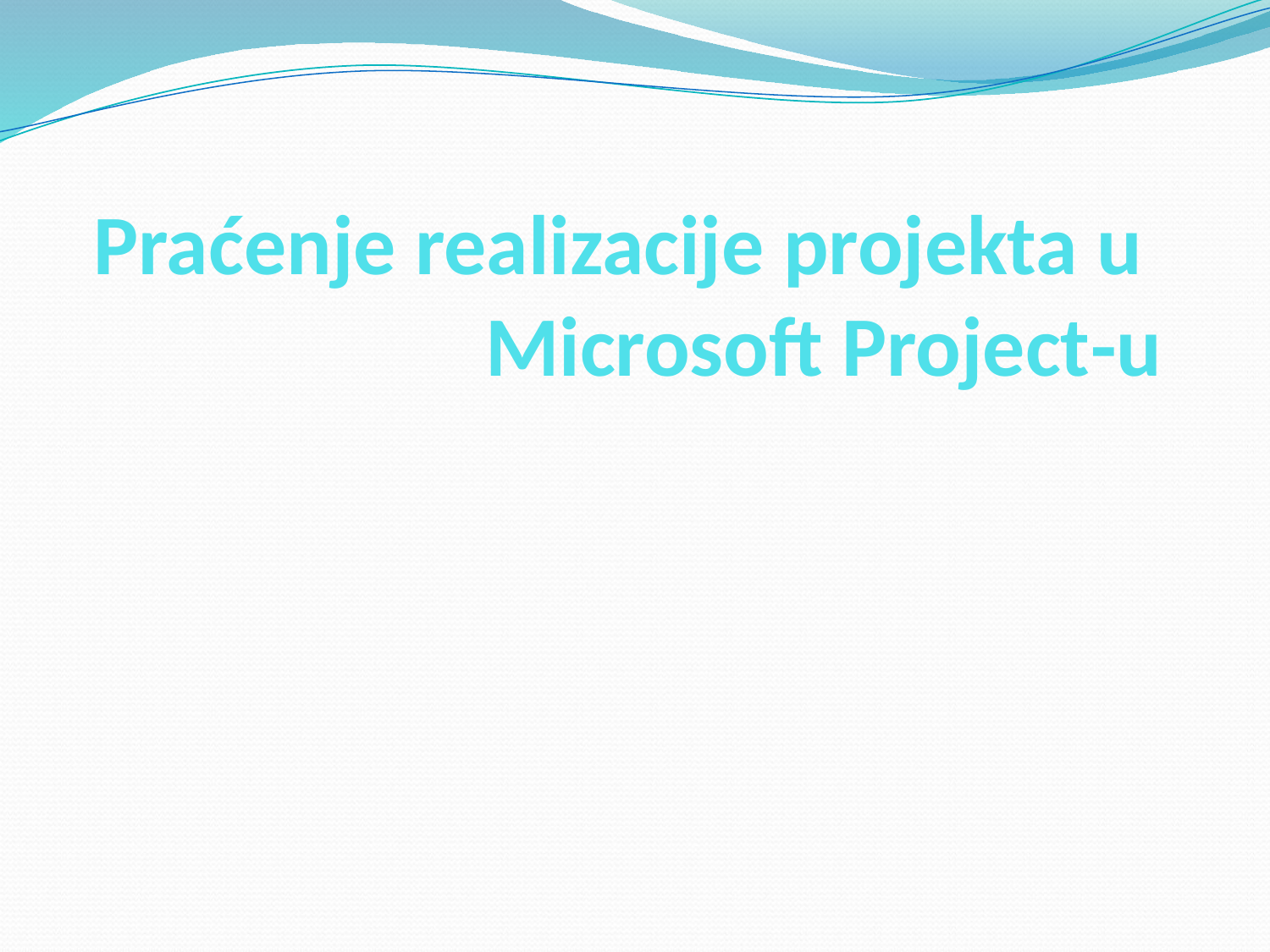

# Praćenje realizacije projekta u Microsoft Project-u